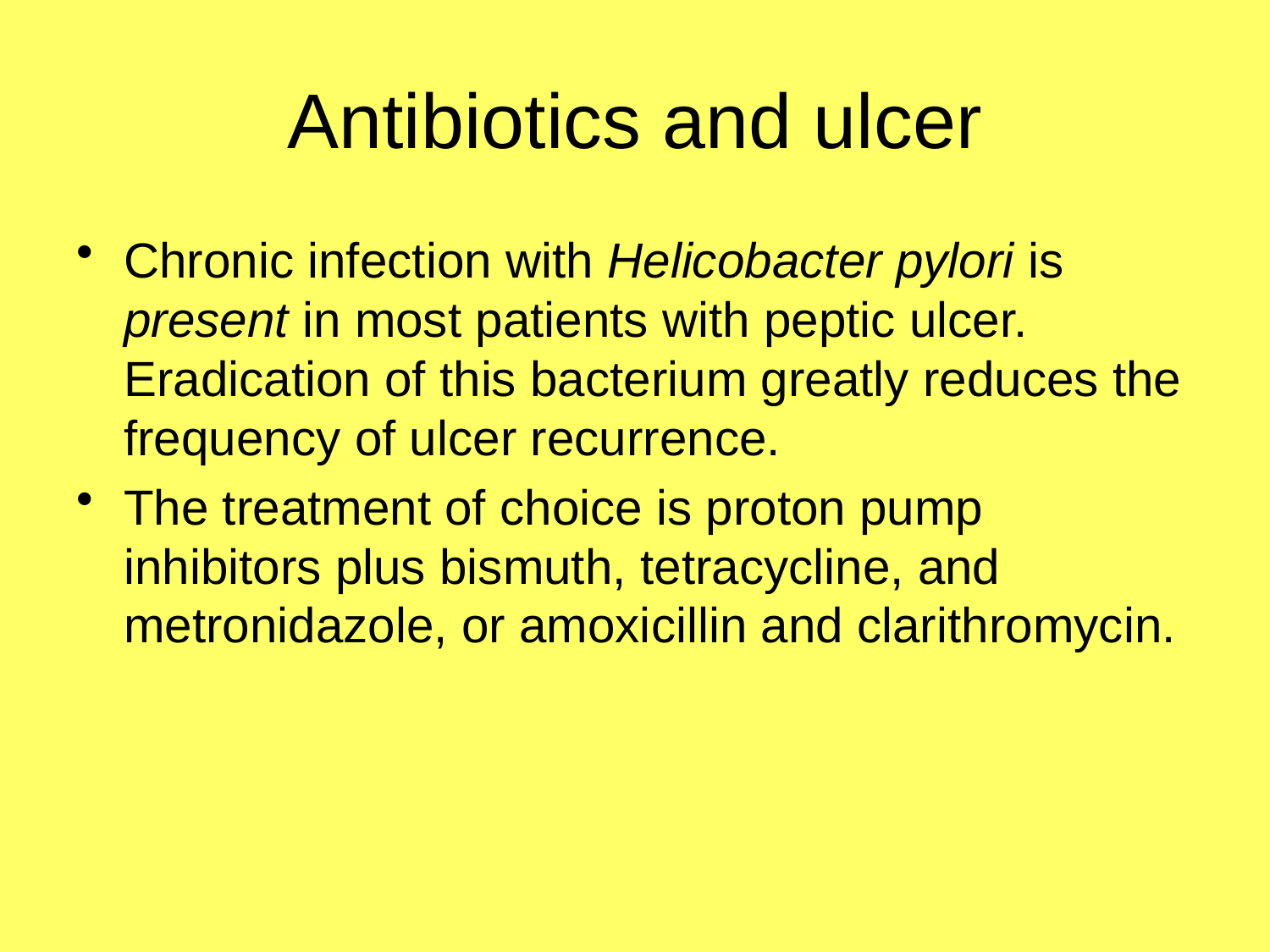

# Antibiotics and ulcer
Chronic infection with Helicobacter pylori is present in most patients with peptic ulcer. Eradication of this bacterium greatly reduces the frequency of ulcer recurrence.
The treatment of choice is proton pump inhibitors plus bismuth, tetracycline, and metronidazole, or amoxicillin and clarithromycin.